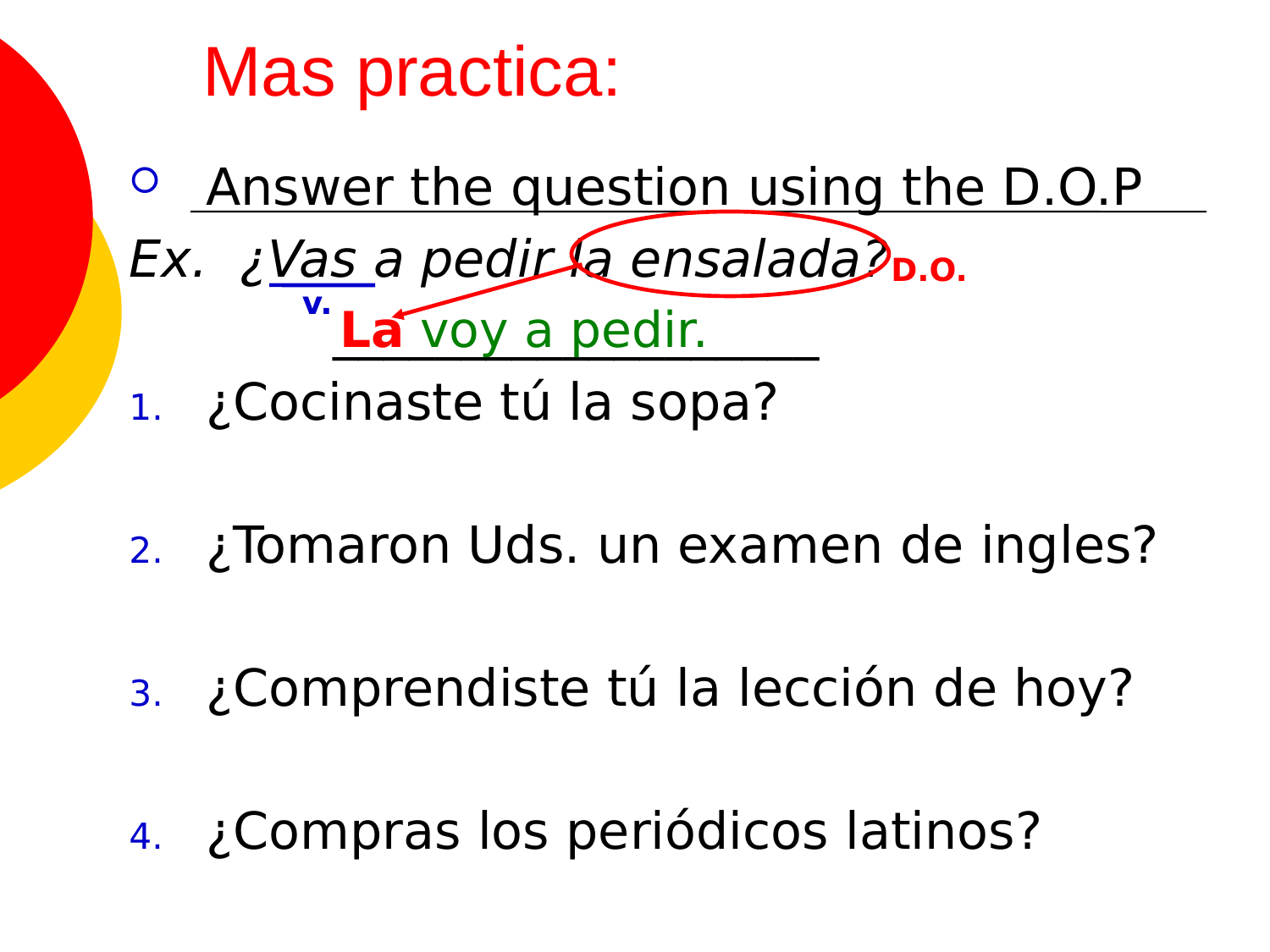

# Mas practica:
Answer the question using the D.O.P
Ex.  ¿Vas a pedir la ensalada?
		___________________
¿Cocinaste tú la sopa?

¿Tomaron Uds. un examen de ingles?

¿Comprendiste tú la lección de hoy?

¿Compras los periódicos latinos?

D.O.

v.

La voy a pedir.